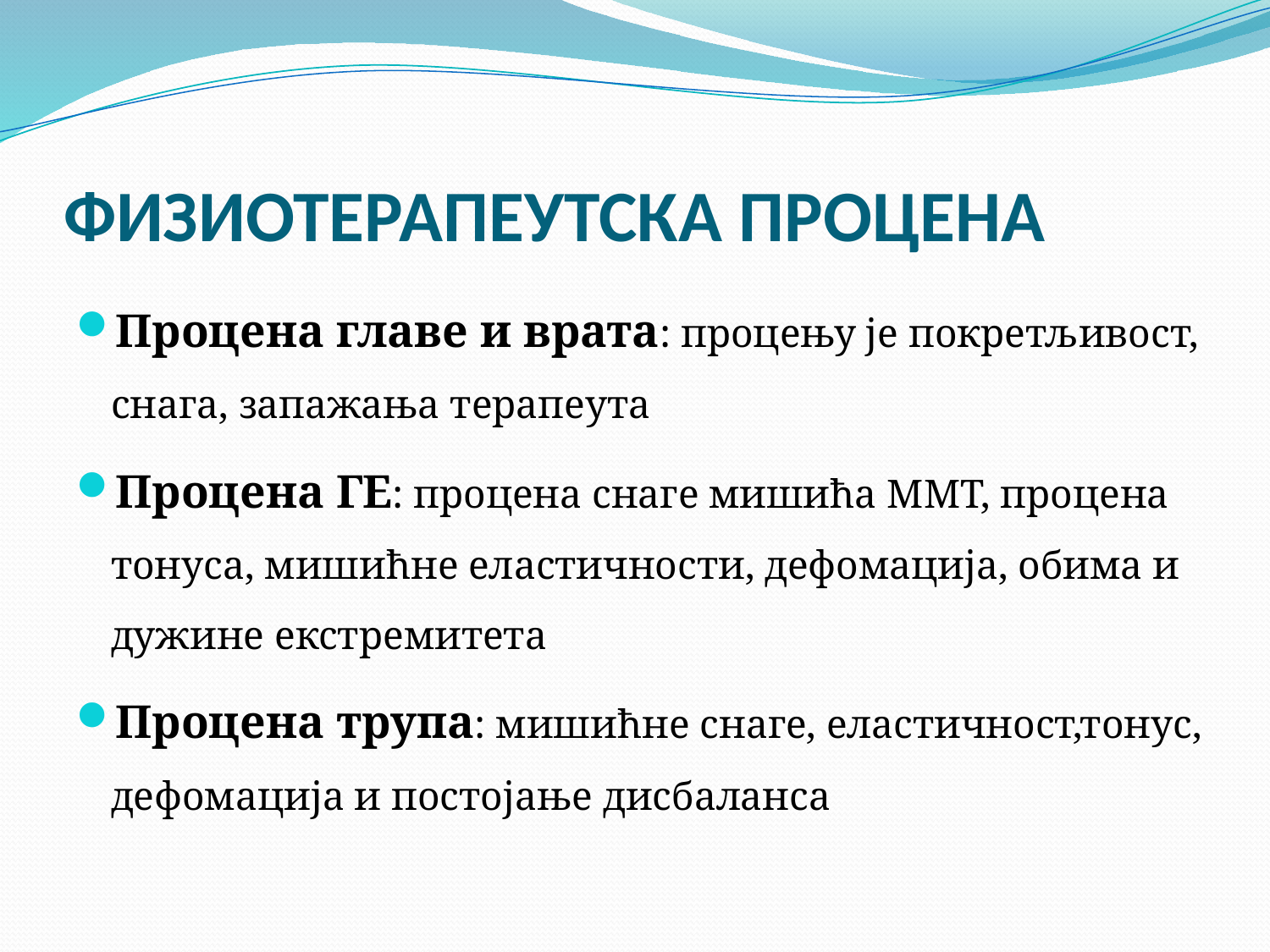

# ФИЗИОТЕРАПЕУТСКА ПРОЦЕНА
Процена главе и врата: процењу је покретљивост, снага, запажања терапеута
Процена ГЕ: процена снаге мишића ММТ, процена тонуса, мишићне еластичности, дефомација, обима и дужине екстремитета
Процена трупа: мишићне снаге, еластичност,тонус, дефомација и постојање дисбаланса